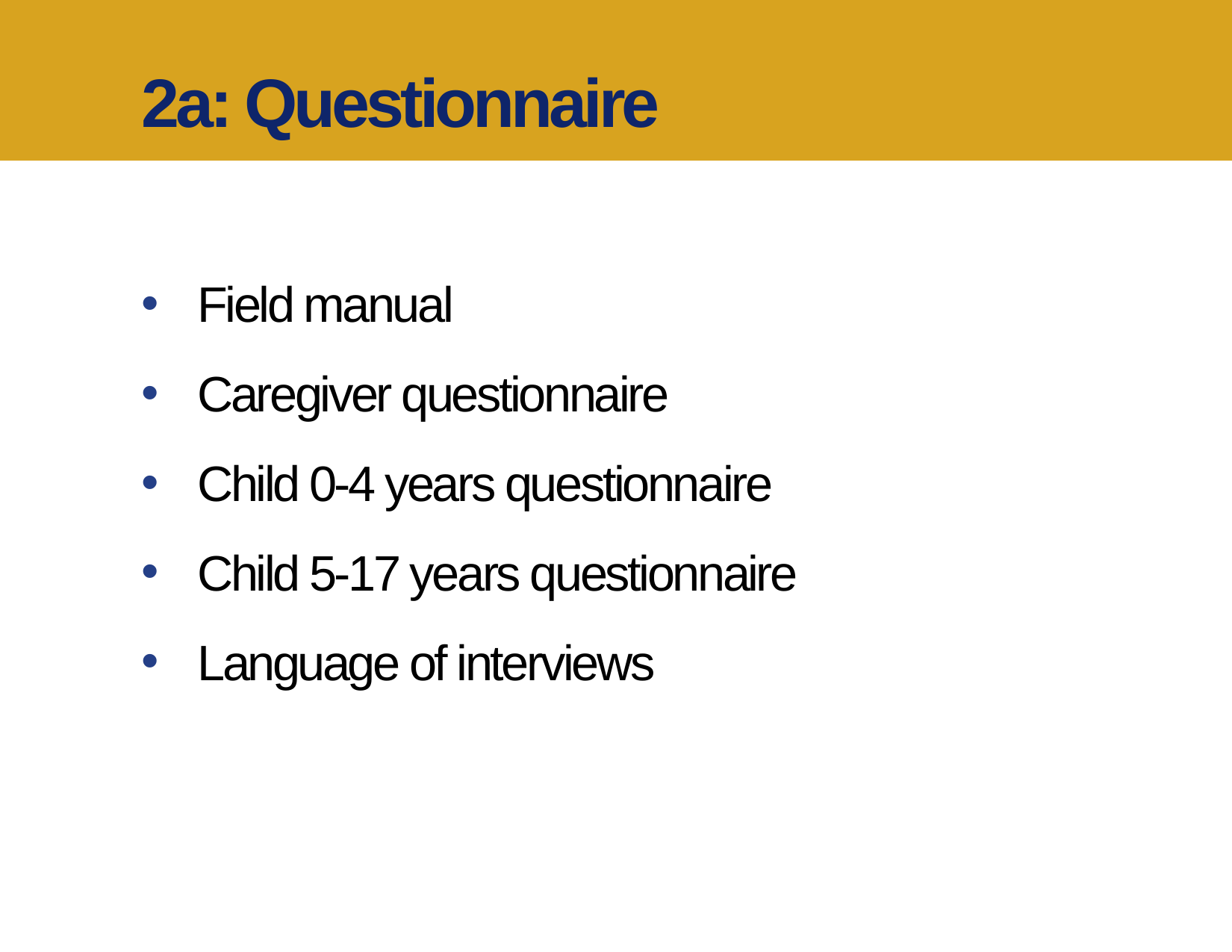

2a: Questionnaire
Field manual
Caregiver questionnaire
Child 0-4 years questionnaire
Child 5-17 years questionnaire
Language of interviews